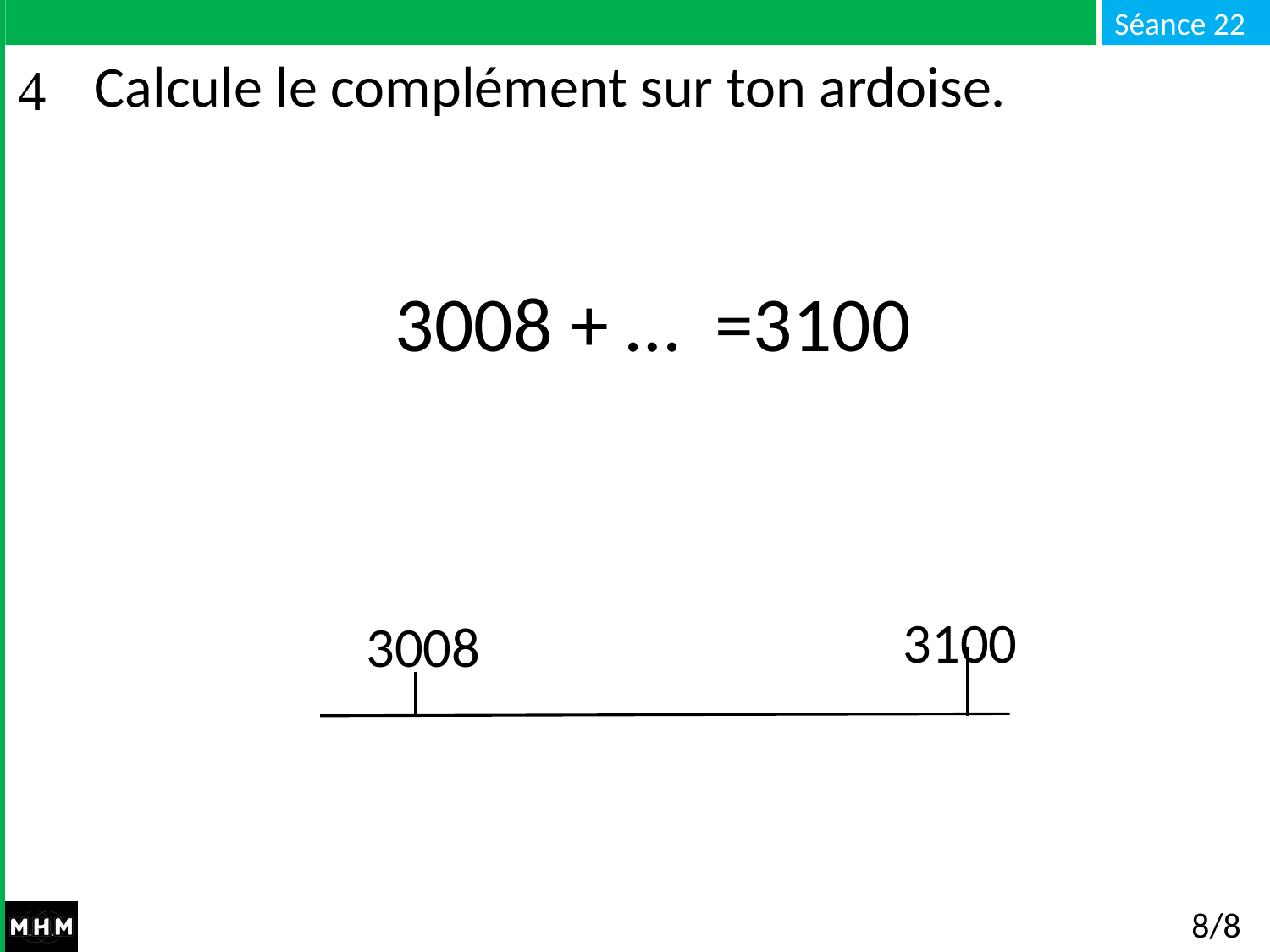

# Calcule le complément sur ton ardoise.
 3008 + …  =3100
3100
3008
8/8